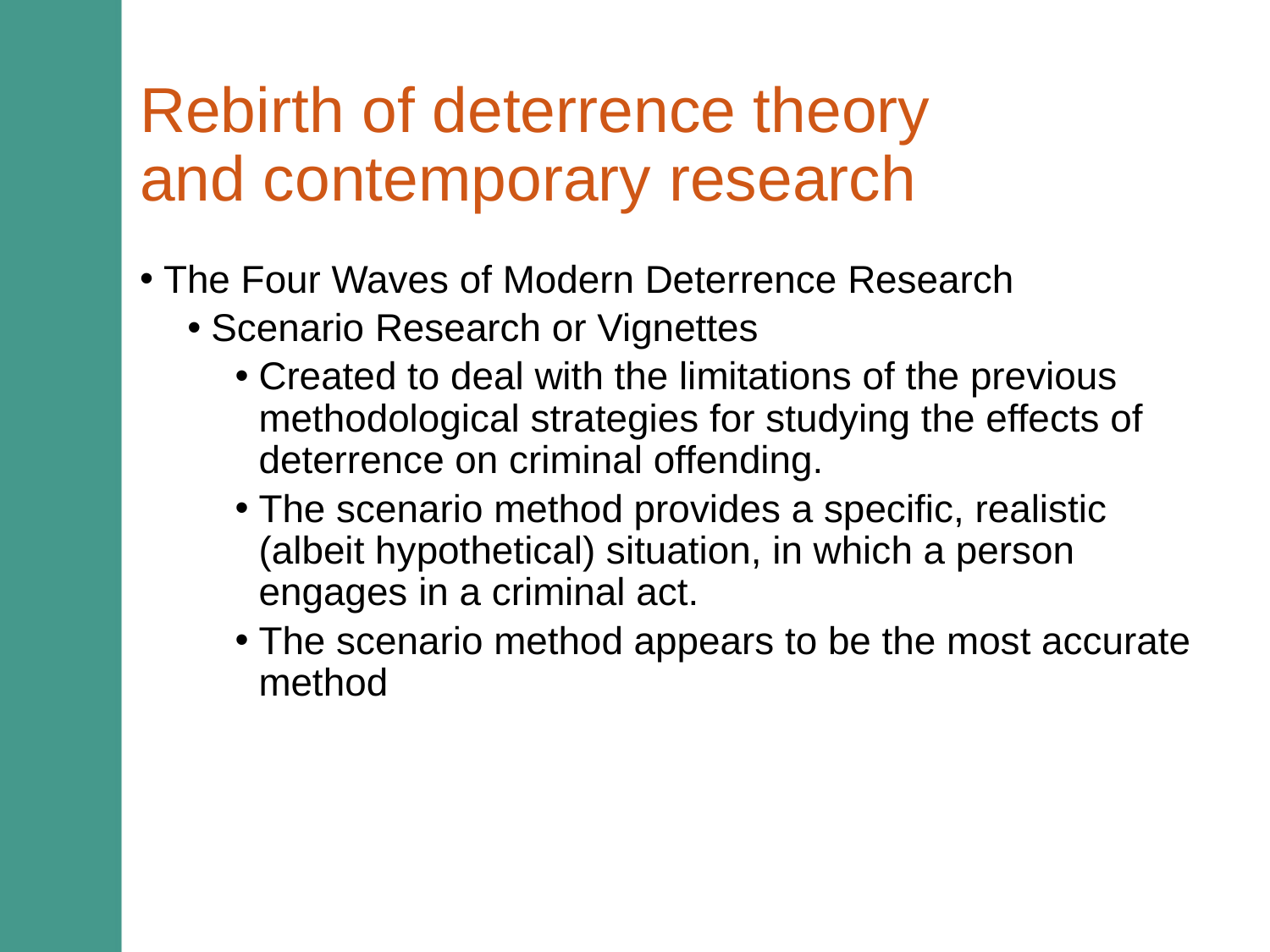

# Rebirth of deterrence theory and contemporary research
The Four Waves of Modern Deterrence Research
Scenario Research or Vignettes
Created to deal with the limitations of the previous methodological strategies for studying the effects of deterrence on criminal offending.
The scenario method provides a specific, realistic (albeit hypothetical) situation, in which a person engages in a criminal act.
The scenario method appears to be the most accurate method